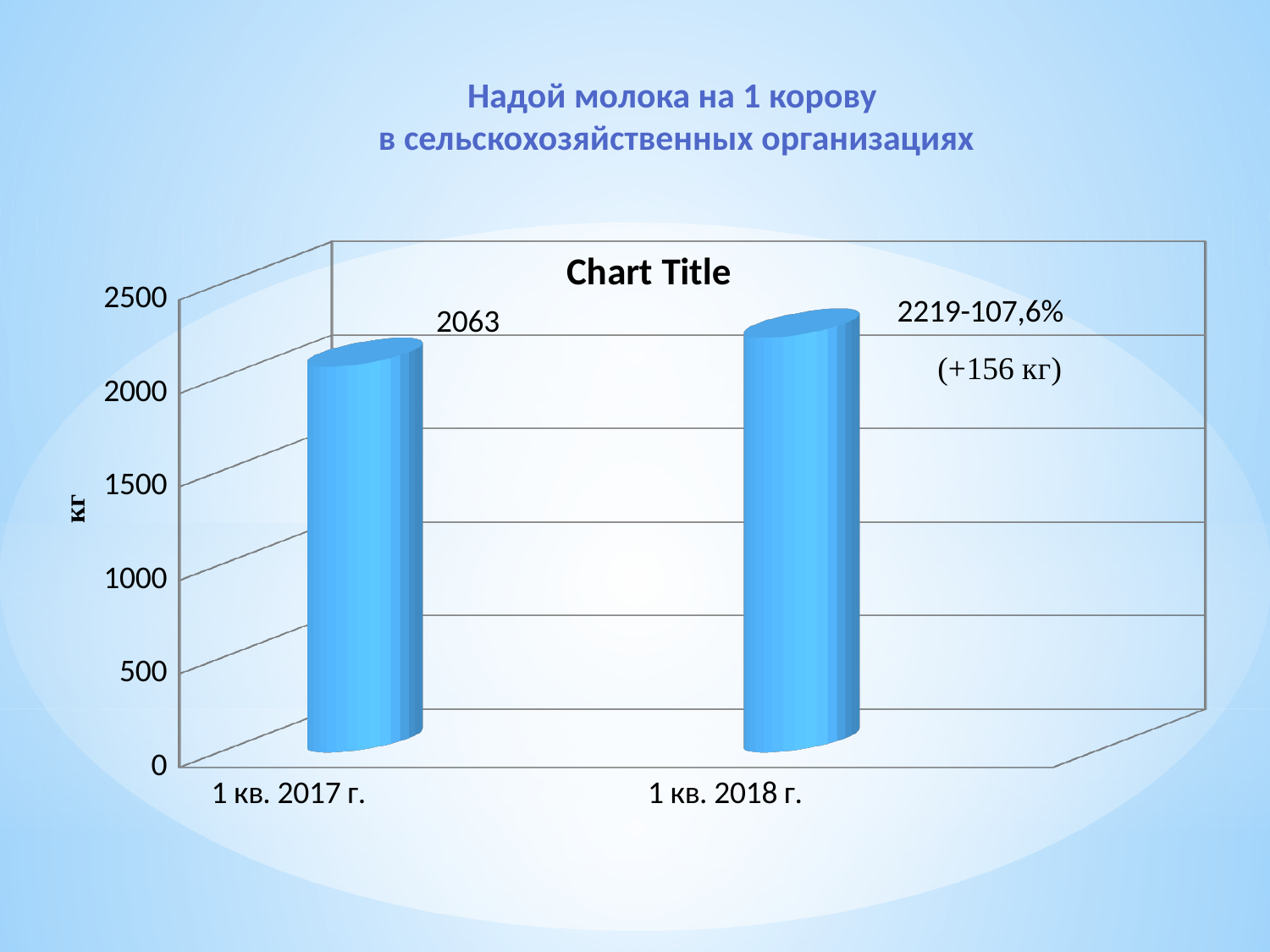

Надой молока на 1 корову
в сельскохозяйственных организациях

[unsupported chart]

кг